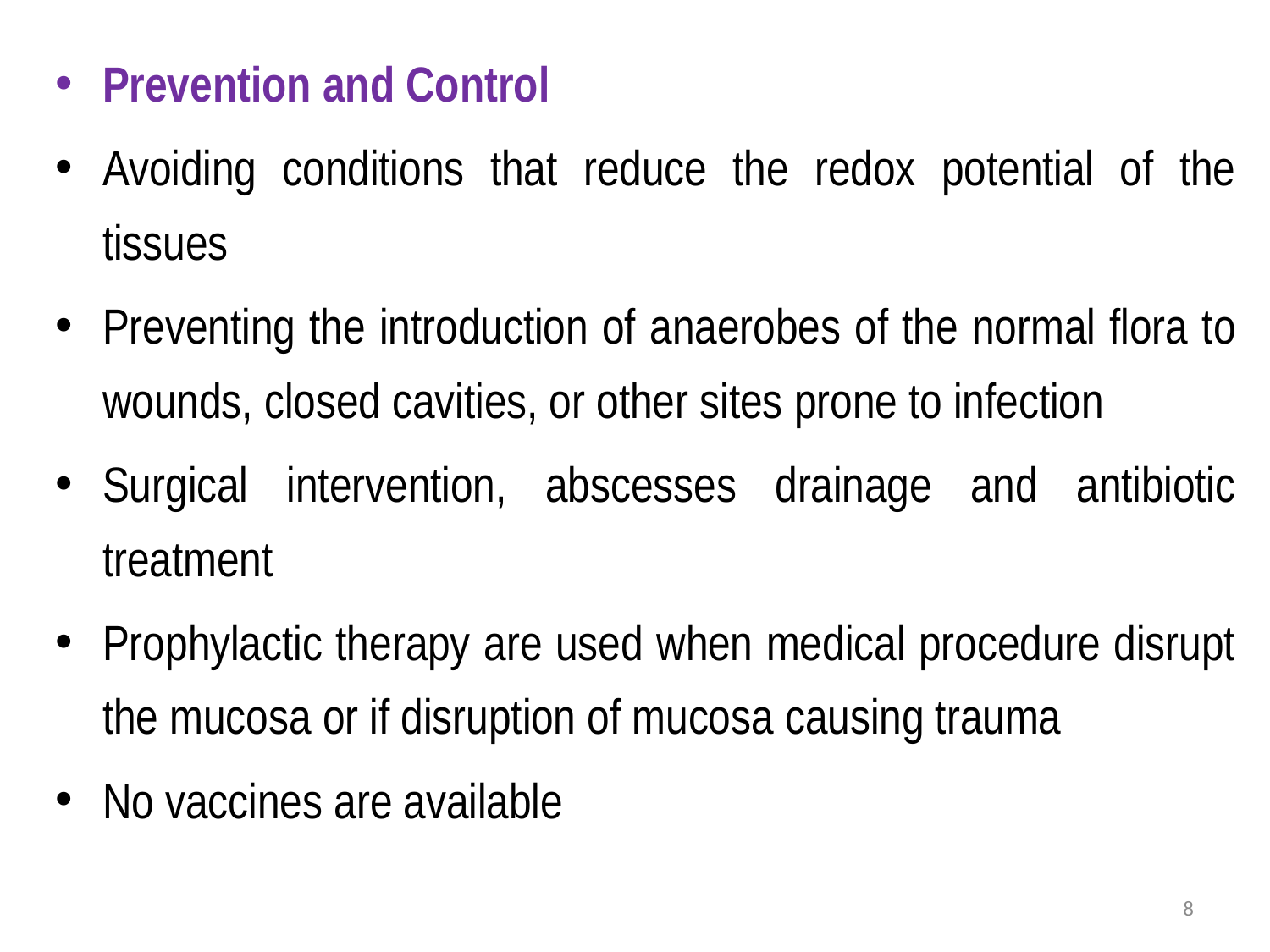

Prevention and Control
Avoiding conditions that reduce the redox potential of the tissues
Preventing the introduction of anaerobes of the normal flora to wounds, closed cavities, or other sites prone to infection
Surgical intervention, abscesses drainage and antibiotic treatment
Prophylactic therapy are used when medical procedure disrupt the mucosa or if disruption of mucosa causing trauma
No vaccines are available

8